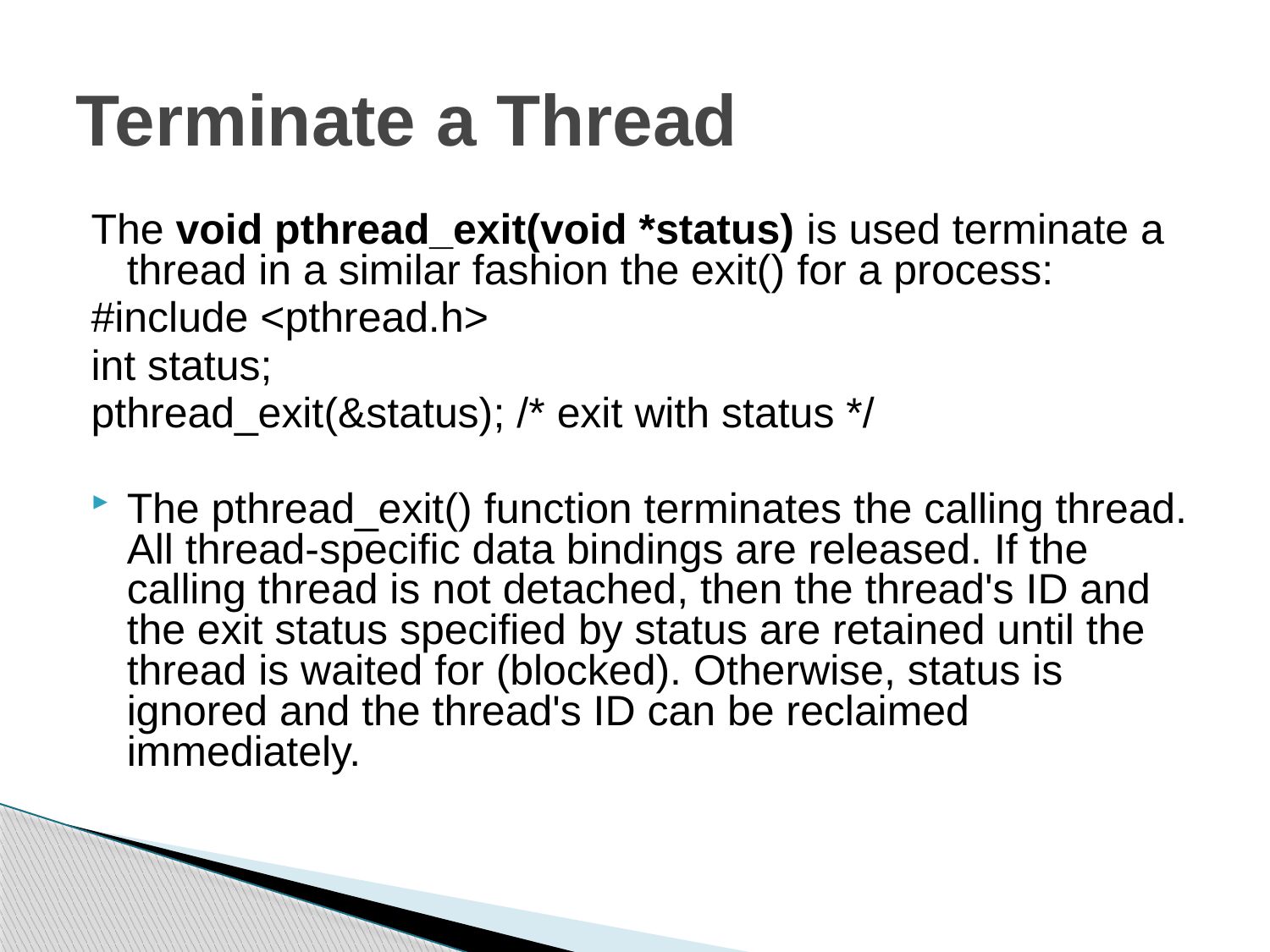

# Terminate a Thread
The void pthread_exit(void *status) is used terminate a thread in a similar fashion the exit() for a process:
#include <pthread.h>
int status;
pthread_exit(&status); /* exit with status */

The pthread_exit() function terminates the calling thread. All thread-specific data bindings are released. If the calling thread is not detached, then the thread's ID and the exit status specified by status are retained until the thread is waited for (blocked). Otherwise, status is ignored and the thread's ID can be reclaimed immediately.